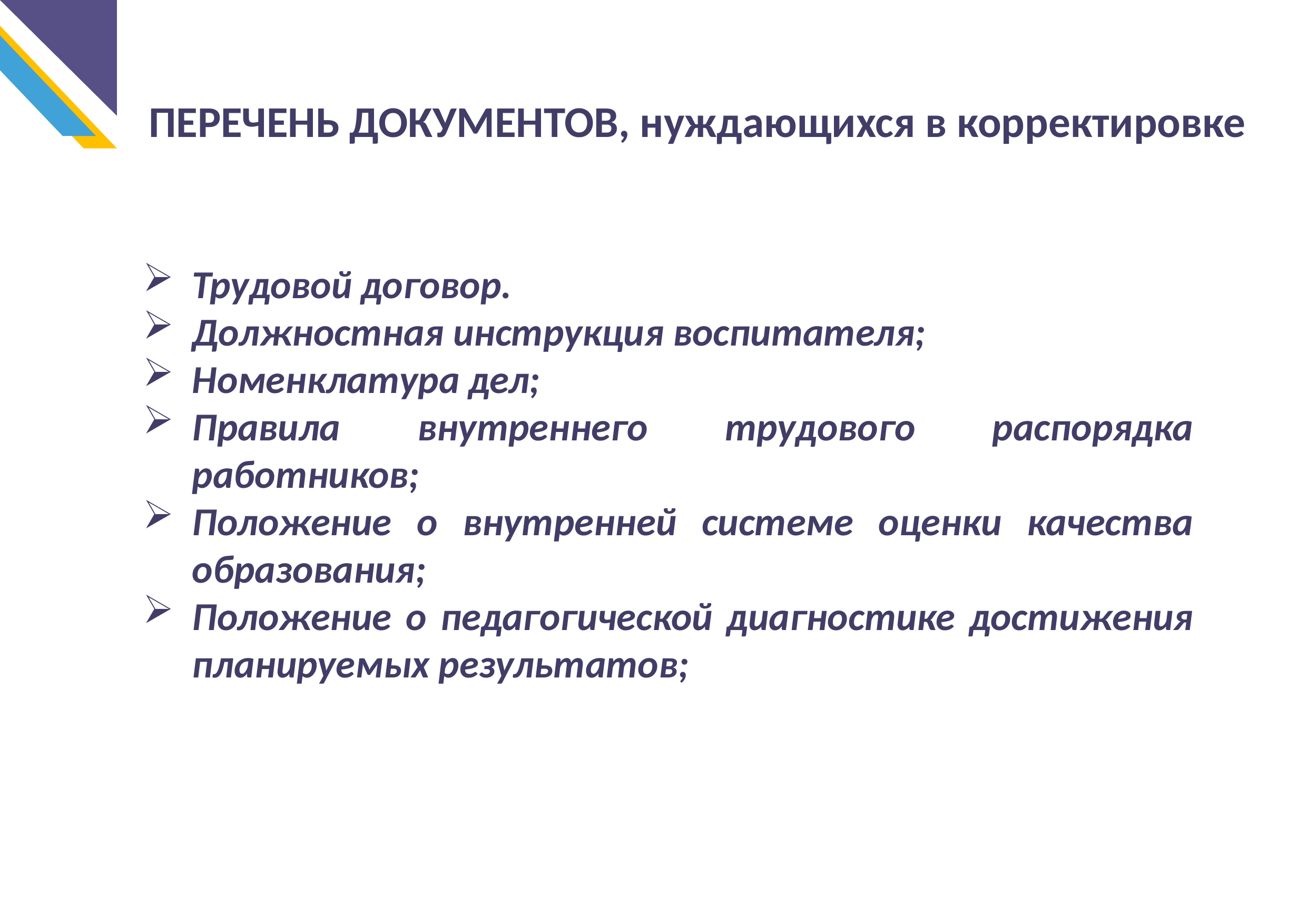

ПЕРЕЧЕНЬ ДОКУМЕНТОВ, нуждающихся в корректировке
Трудовой договор.
Должностная инструкция воспитателя;
Номенклатура дел;
Правила внутреннего трудового распорядка работников;
Положение о внутренней системе оценки качества образования;
Положение о педагогической диагностике достижения планируемых результатов;